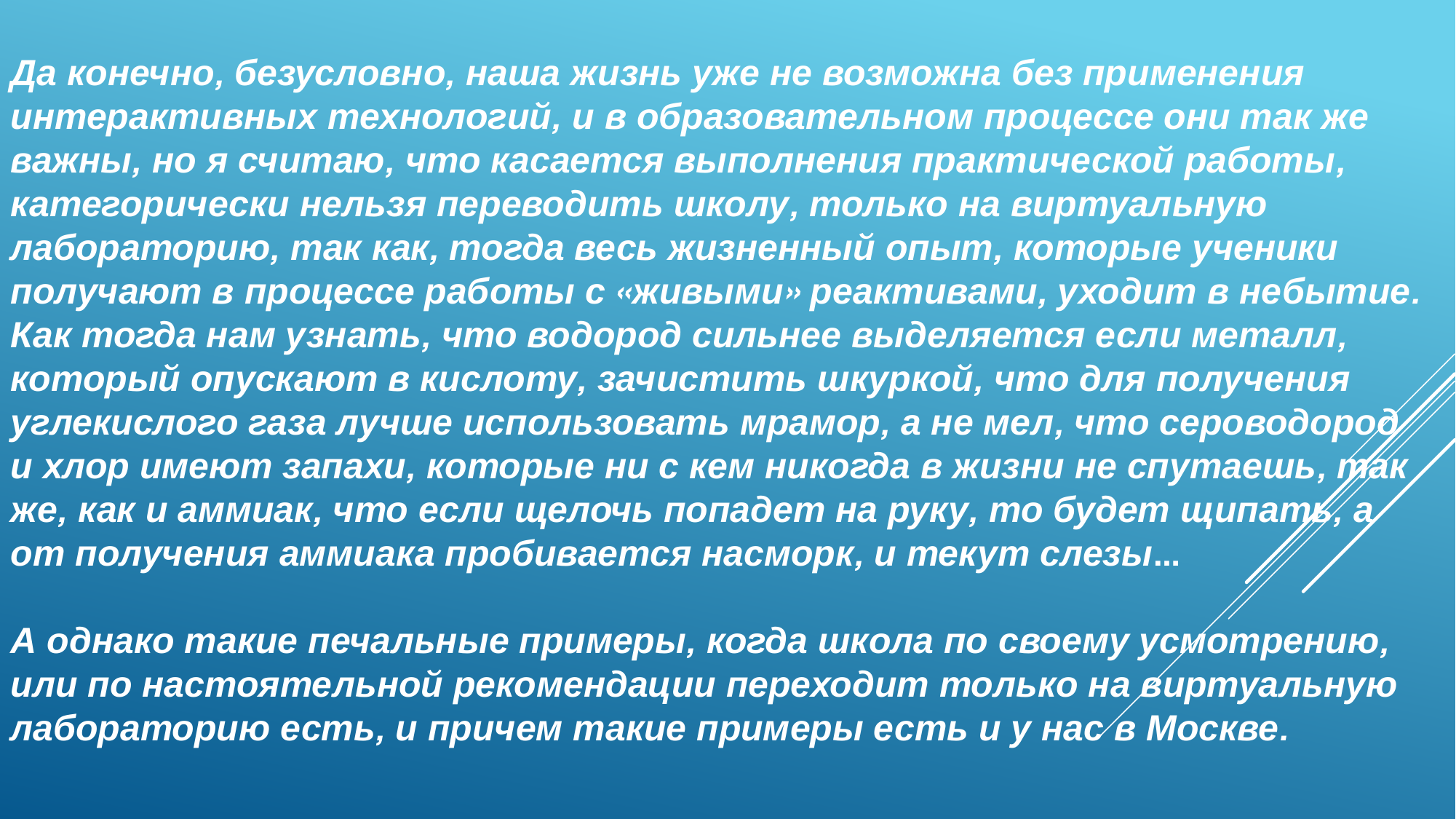

Да конечно, безусловно, наша жизнь уже не возможна без применения интерактивных технологий, и в образовательном процессе они так же важны, но я считаю, что касается выполнения практической работы, категорически нельзя переводить школу, только на виртуальную лабораторию, так как, тогда весь жизненный опыт, которые ученики получают в процессе работы с «живыми» реактивами, уходит в небытие. Как тогда нам узнать, что водород сильнее выделяется если металл, который опускают в кислоту, зачистить шкуркой, что для получения углекислого газа лучше использовать мрамор, а не мел, что сероводород и хлор имеют запахи, которые ни с кем никогда в жизни не спутаешь, так же, как и аммиак, что если щелочь попадет на руку, то будет щипать, а от получения аммиака пробивается насморк, и текут слезы…
А однако такие печальные примеры, когда школа по своему усмотрению, или по настоятельной рекомендации переходит только на виртуальную лабораторию есть, и причем такие примеры есть и у нас в Москве.